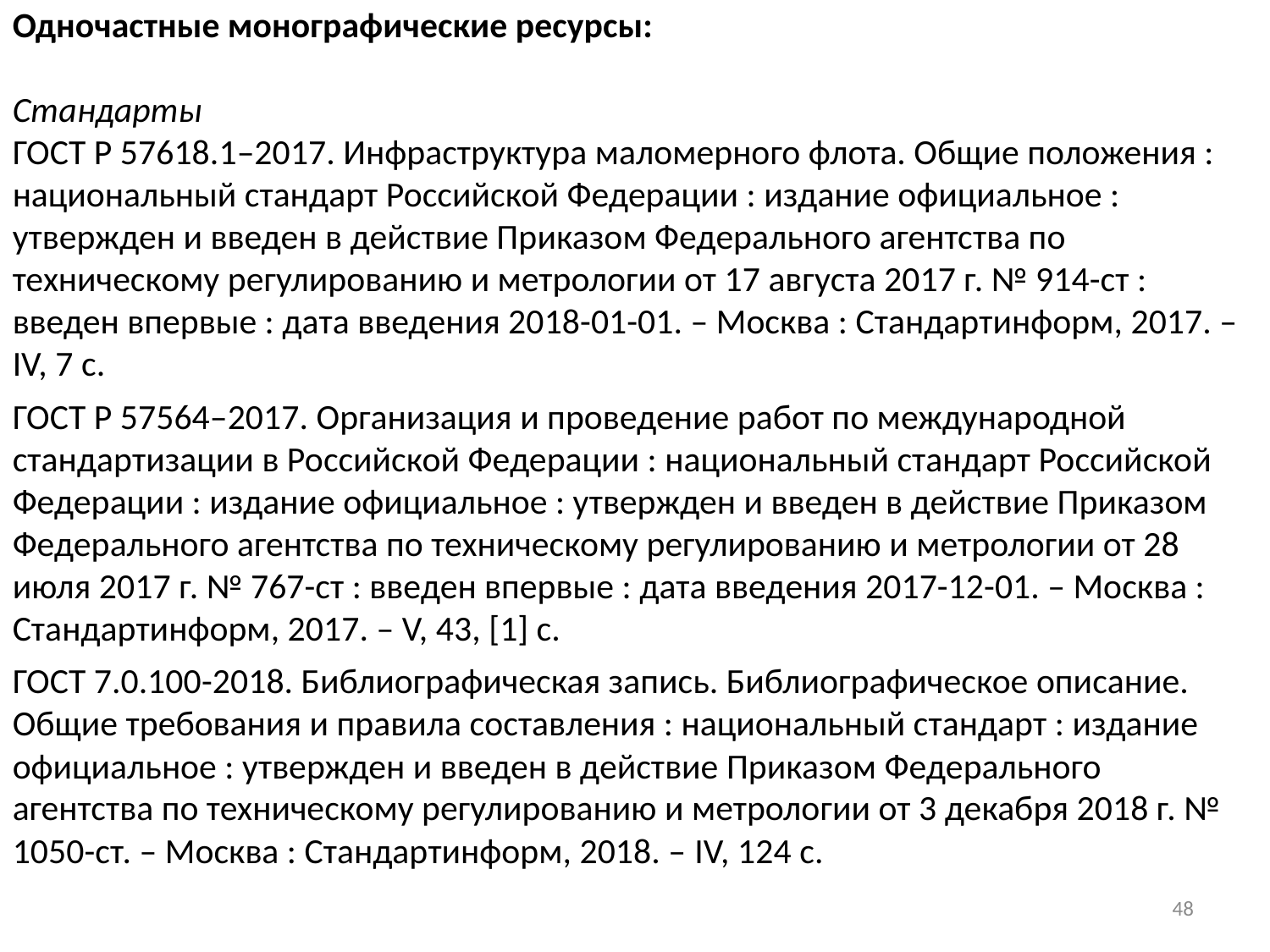

Одночастные монографические ресурсы:

Стандарты
ГОСТ Р 57618.1–2017. Инфраструктура маломерного флота. Общие положения : национальный стандарт Российской Федерации : издание официальное : утвержден и введен в действие Приказом Федерального агентства по техническому регулированию и метрологии от 17 августа 2017 г. № 914-ст : введен впервые : дата введения 2018-01-01. – Москва : Стандартинформ, 2017. – IV, 7 c.
ГОСТ Р 57564–2017. Организация и проведение работ по международной стандартизации в Российской Федерации : национальный стандарт Российской Федерации : издание официальное : утвержден и введен в действие Приказом Федерального агентства по техническому регулированию и метрологии от 28 июля 2017 г. № 767-ст : введен впервые : дата введения 2017-12-01. – Москва : Стандартинформ, 2017. – V, 43, [1] с.
ГОСТ 7.0.100-2018. Библиографическая запись. Библиографическое описание. Общие требования и правила составления : национальный стандарт : издание официальное : утвержден и введен в действие Приказом Федерального агентства по техническому регулированию и метрологии от 3 декабря 2018 г. № 1050-ст. – Москва : Стандартинформ, 2018. – IV, 124 с.
48